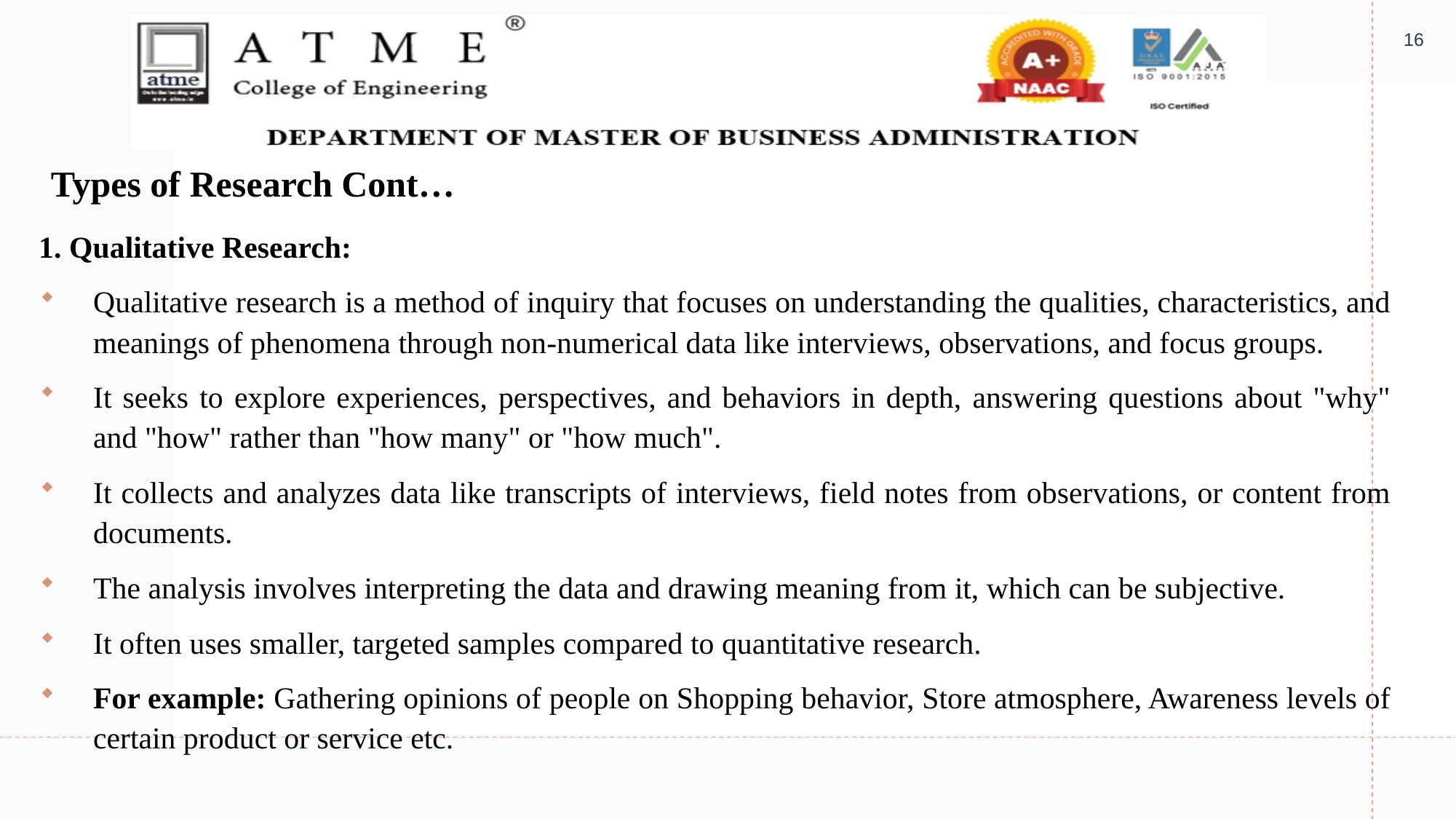

16
# Types of Research Cont…
1. Qualitative Research:
Qualitative research is a method of inquiry that focuses on understanding the qualities, characteristics, and meanings of phenomena through non-numerical data like interviews, observations, and focus groups.
It seeks to explore experiences, perspectives, and behaviors in depth, answering questions about "why" and "how" rather than "how many" or "how much".
It collects and analyzes data like transcripts of interviews, field notes from observations, or content from documents.
The analysis involves interpreting the data and drawing meaning from it, which can be subjective.
It often uses smaller, targeted samples compared to quantitative research.
For example: Gathering opinions of people on Shopping behavior, Store atmosphere, Awareness levels of certain product or service etc.